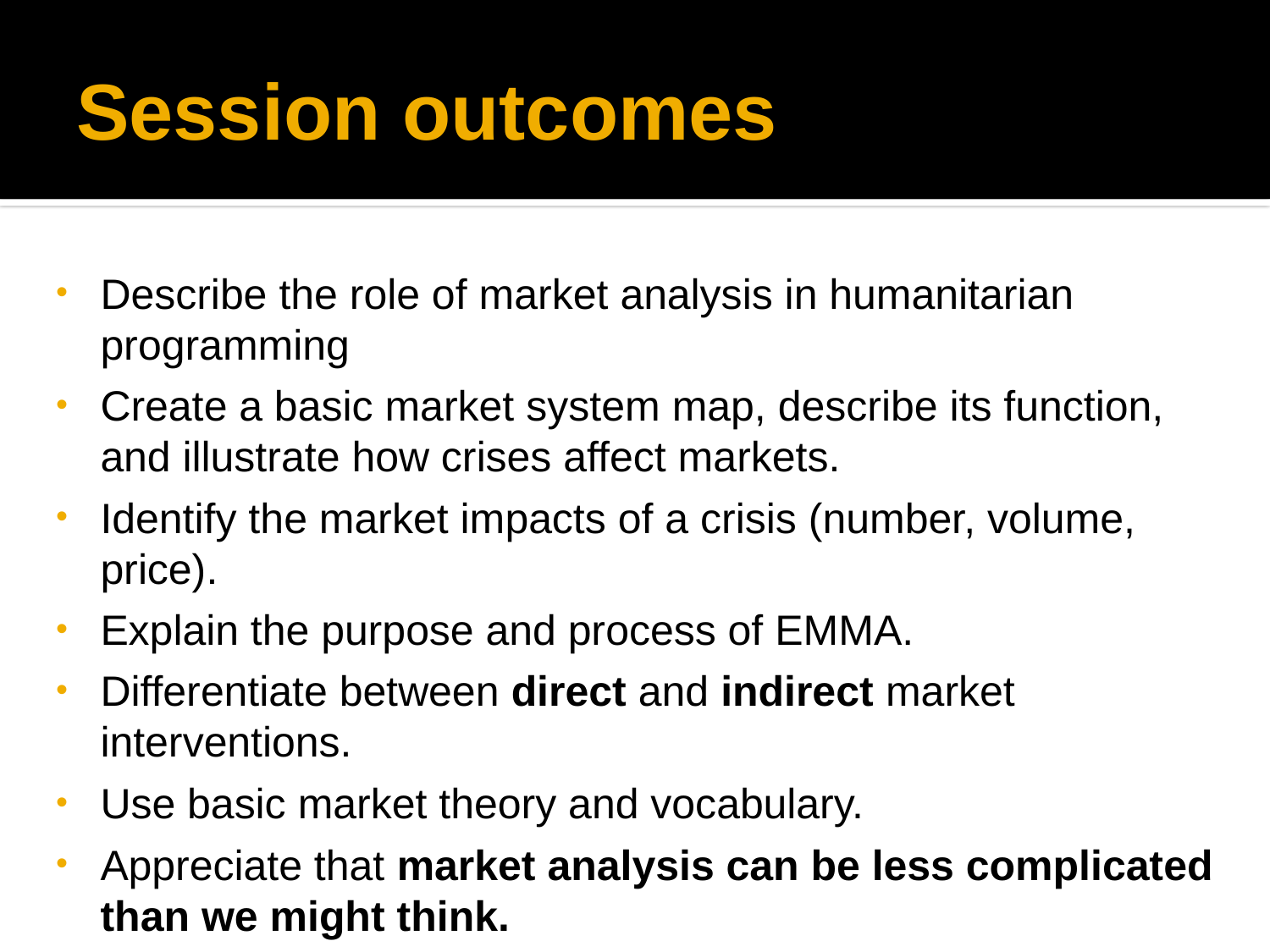

# Session outcomes
Describe the role of market analysis in humanitarian programming
Create a basic market system map, describe its function, and illustrate how crises affect markets.
Identify the market impacts of a crisis (number, volume, price).
Explain the purpose and process of EMMA.
Differentiate between direct and indirect market interventions.
Use basic market theory and vocabulary.
Appreciate that market analysis can be less complicated than we might think.